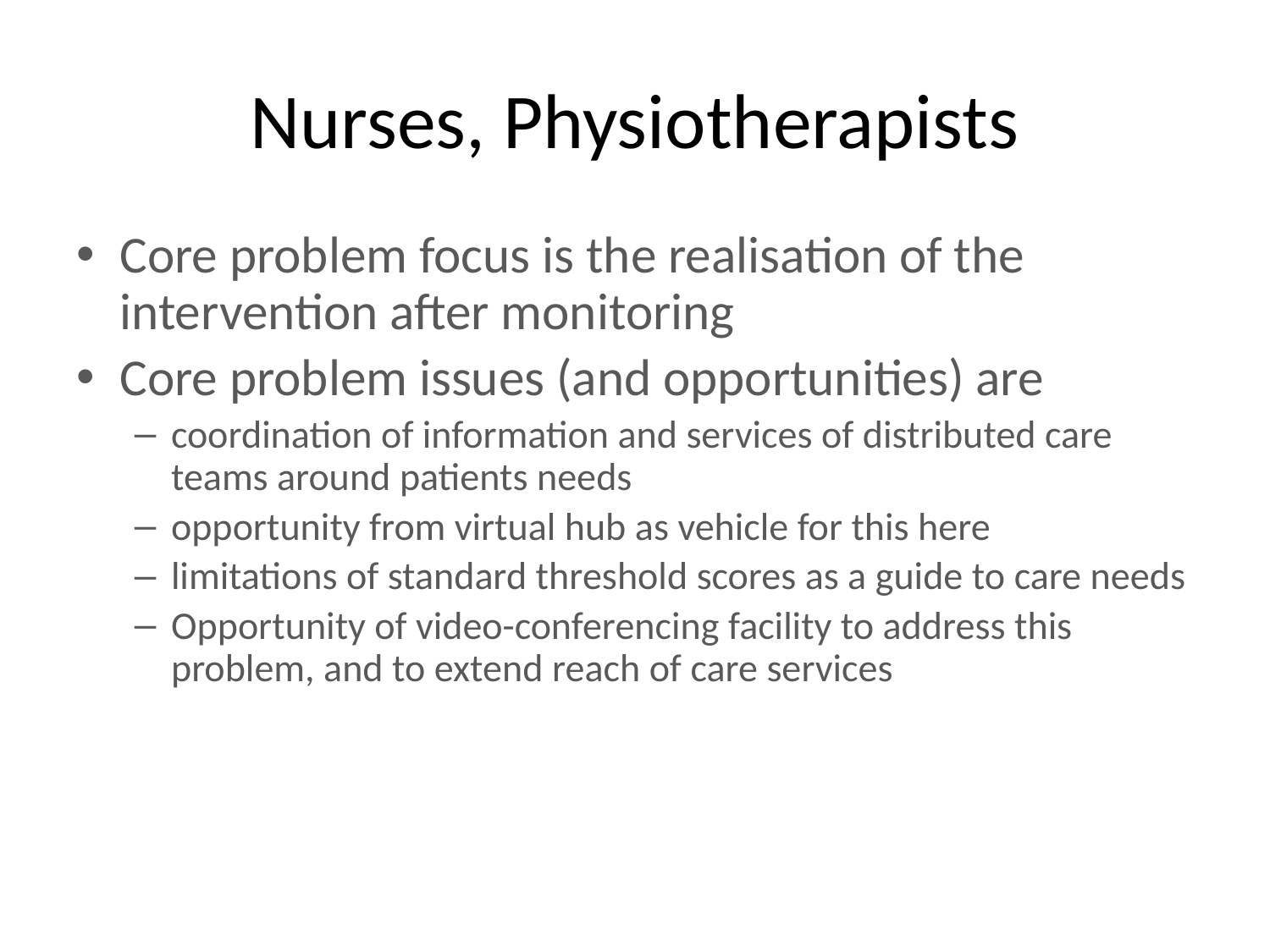

# Nurses, Physiotherapists
Core problem focus is the realisation of the intervention after monitoring
Core problem issues (and opportunities) are
coordination of information and services of distributed care teams around patients needs
opportunity from virtual hub as vehicle for this here
limitations of standard threshold scores as a guide to care needs
Opportunity of video-conferencing facility to address this problem, and to extend reach of care services